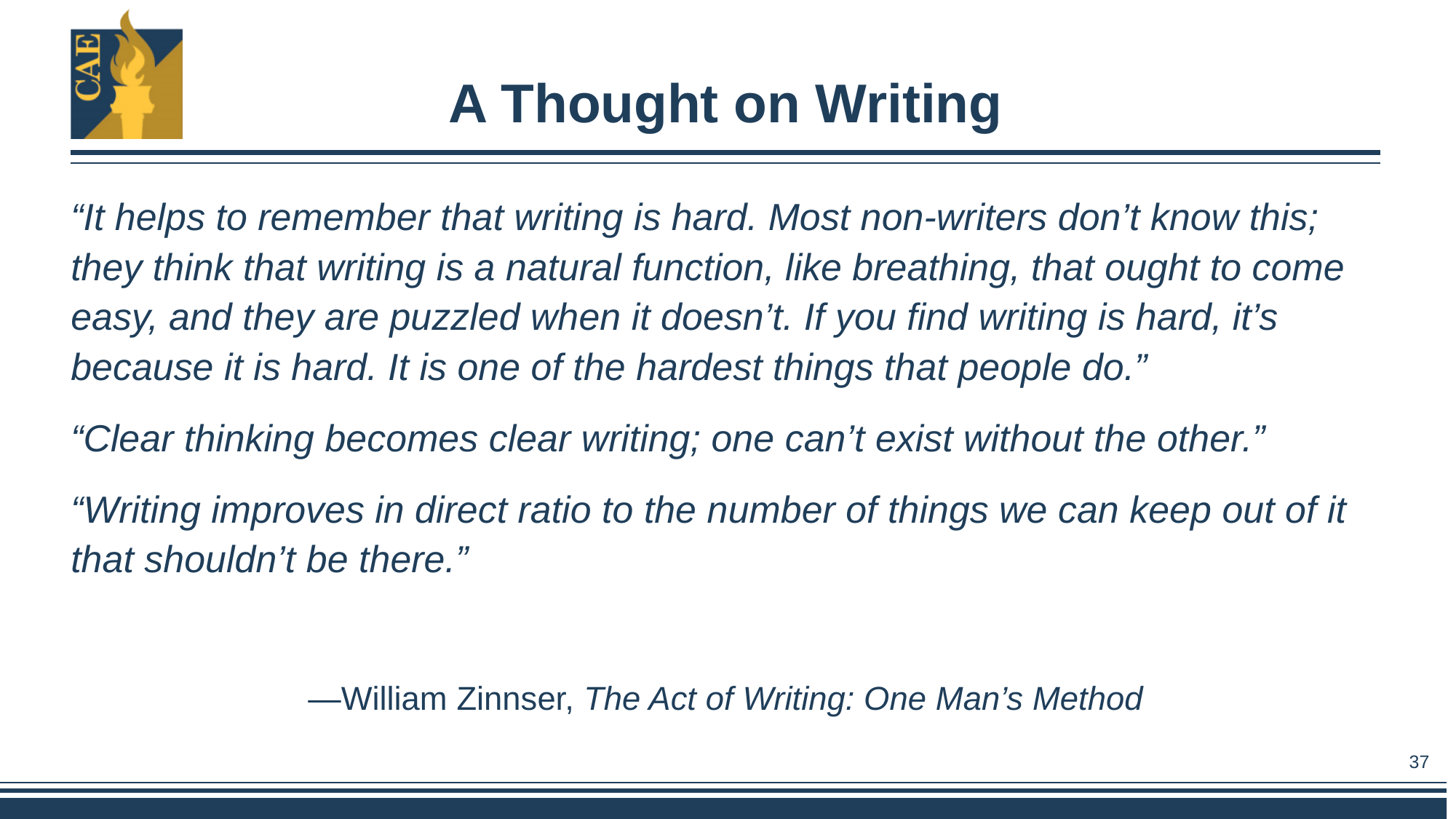

# A Thought on Writing
“It helps to remember that writing is hard. Most non-writers don’t know this; they think that writing is a natural function, like breathing, that ought to come easy, and they are puzzled when it doesn’t. If you find writing is hard, it’s because it is hard. It is one of the hardest things that people do.”
“Clear thinking becomes clear writing; one can’t exist without the other.”
“Writing improves in direct ratio to the number of things we can keep out of it that shouldn’t be there.”

—William Zinnser, The Act of Writing: One Man’s Method
37